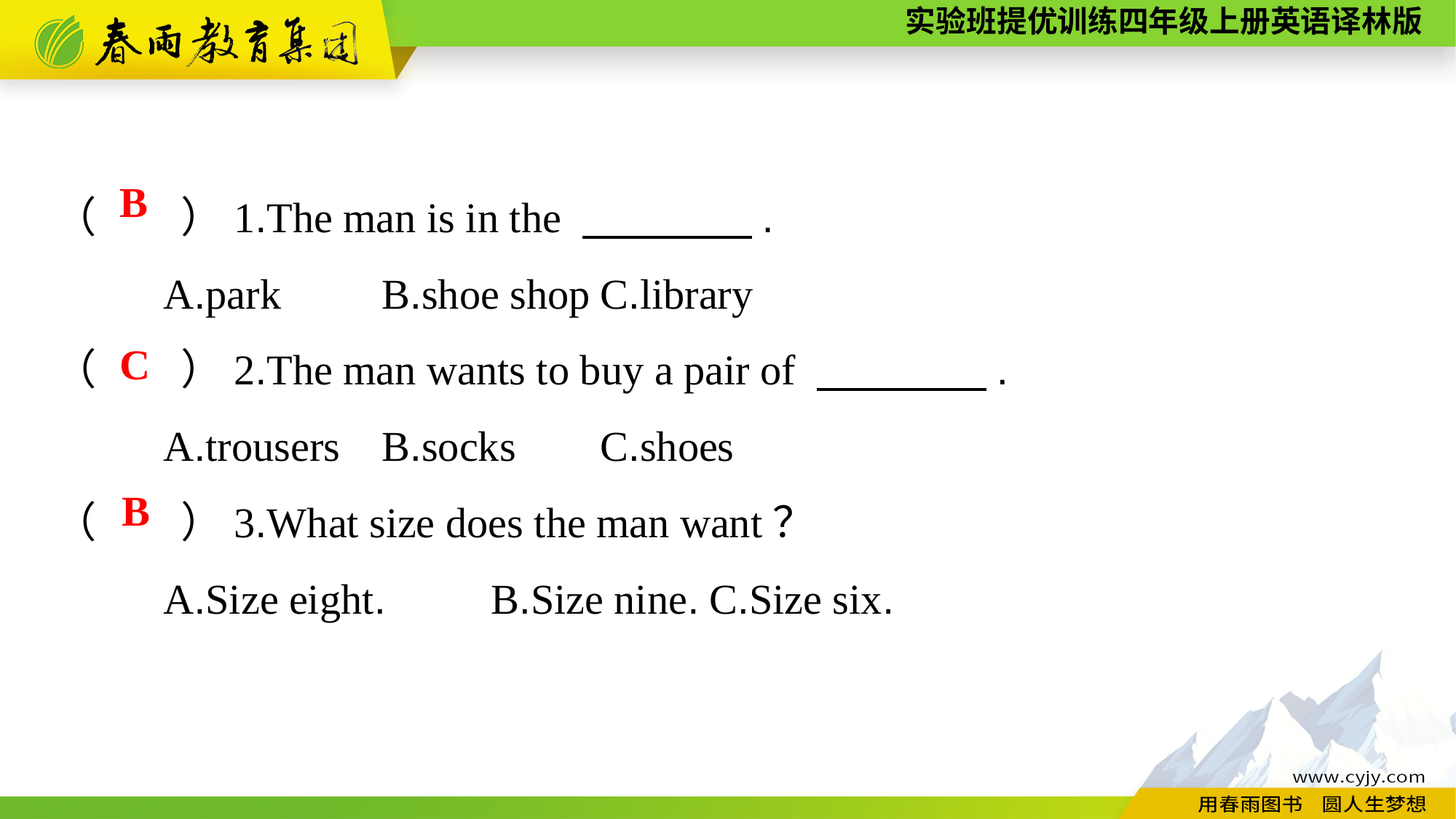

（　　）1.The man is in the 　　　　.
	A.park	B.shoe shop	C.library
（　　）2.The man wants to buy a pair of 　　　　.
	A.trousers	B.socks	C.shoes
（　　）3.What size does the man want？
	A.Size eight.	B.Size nine.	C.Size six.
B
C
B